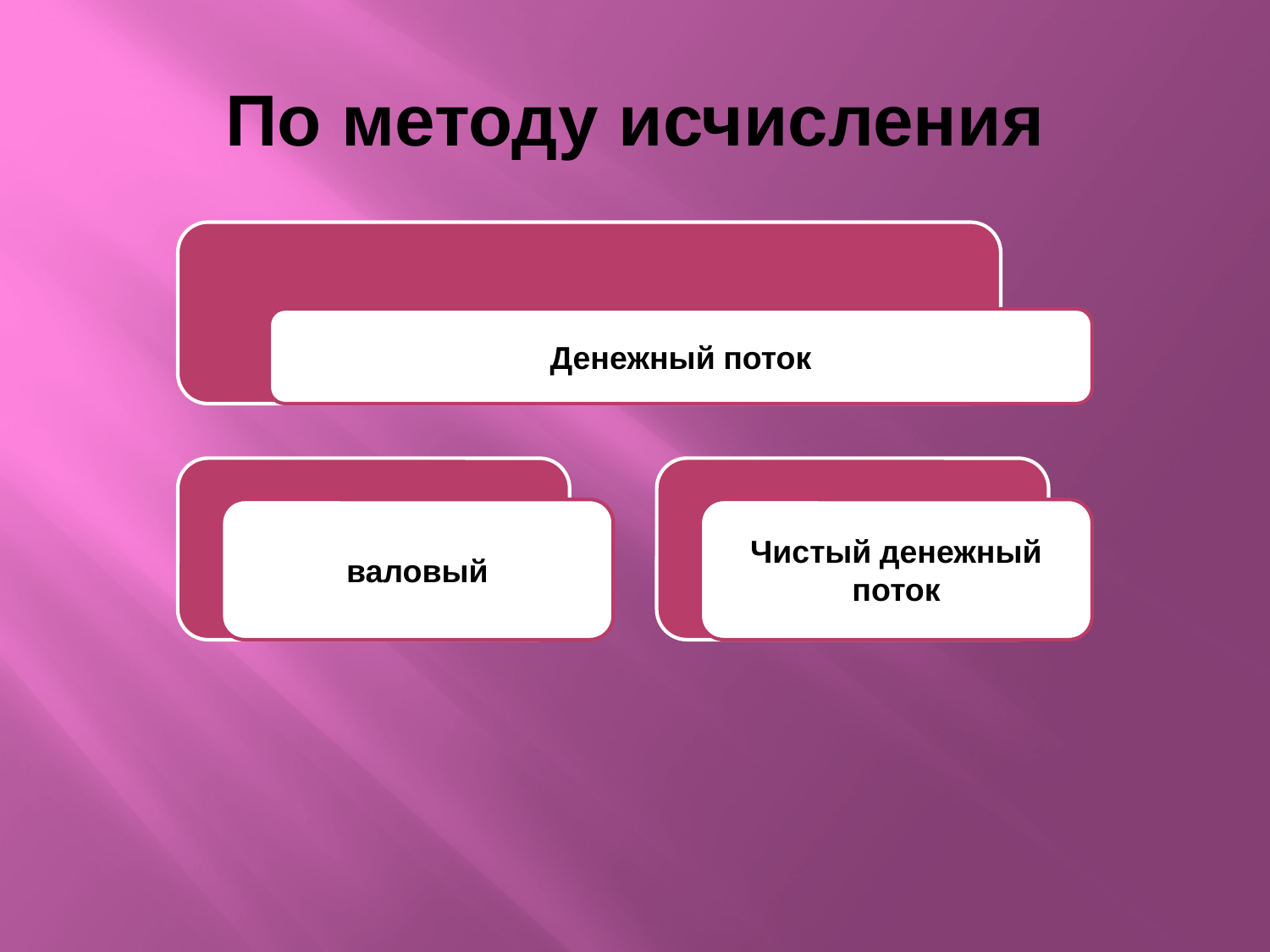

# По методу исчисления
Денежный поток
валовый
Чистый денежный поток